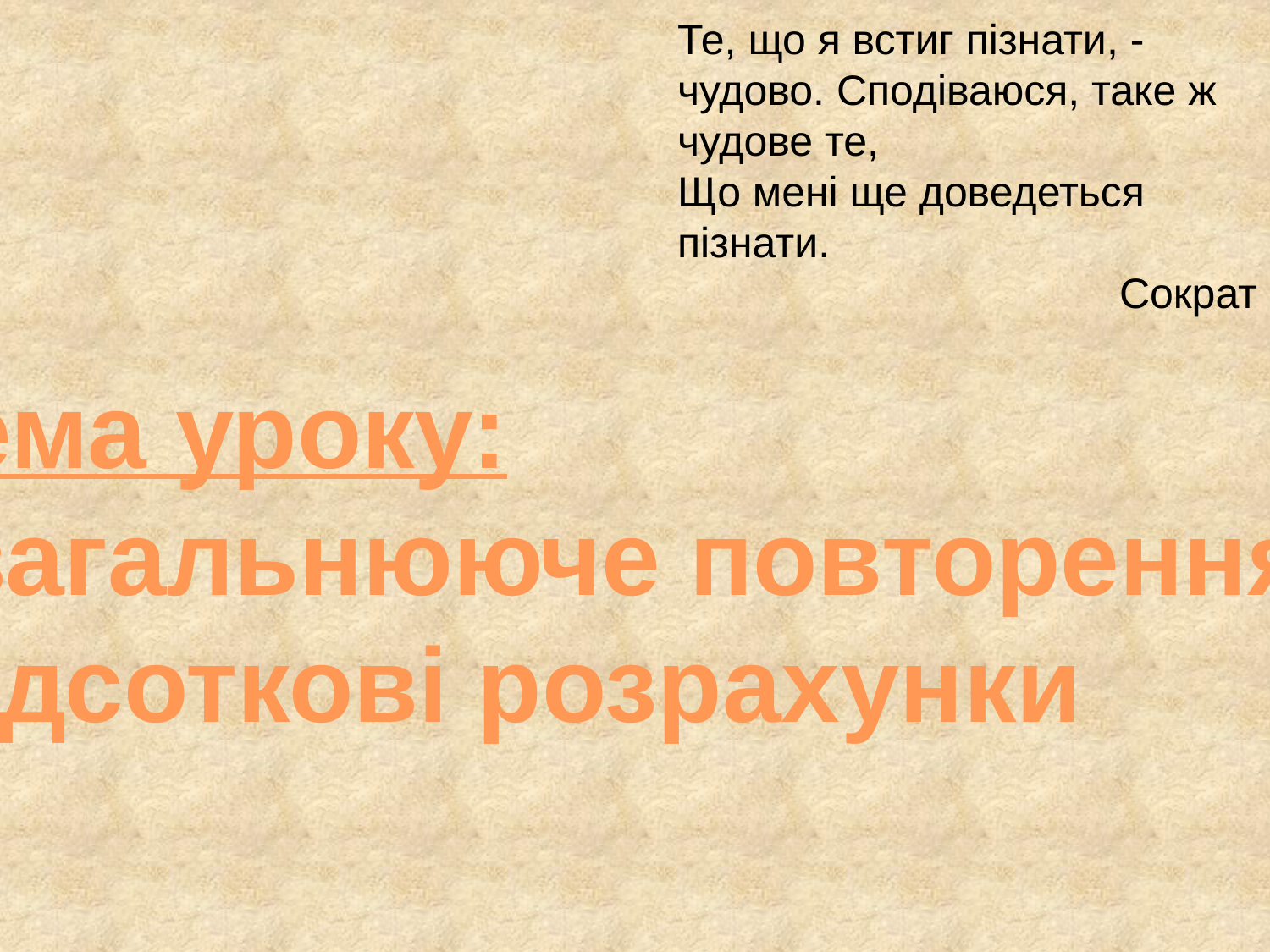

Те, що я встиг пізнати, - чудово. Сподіваюся, таке ж чудове те,
Що мені ще доведеться пізнати.
Сократ
Тема уроку:
Узагальнююче повторення.
Відсоткові розрахунки